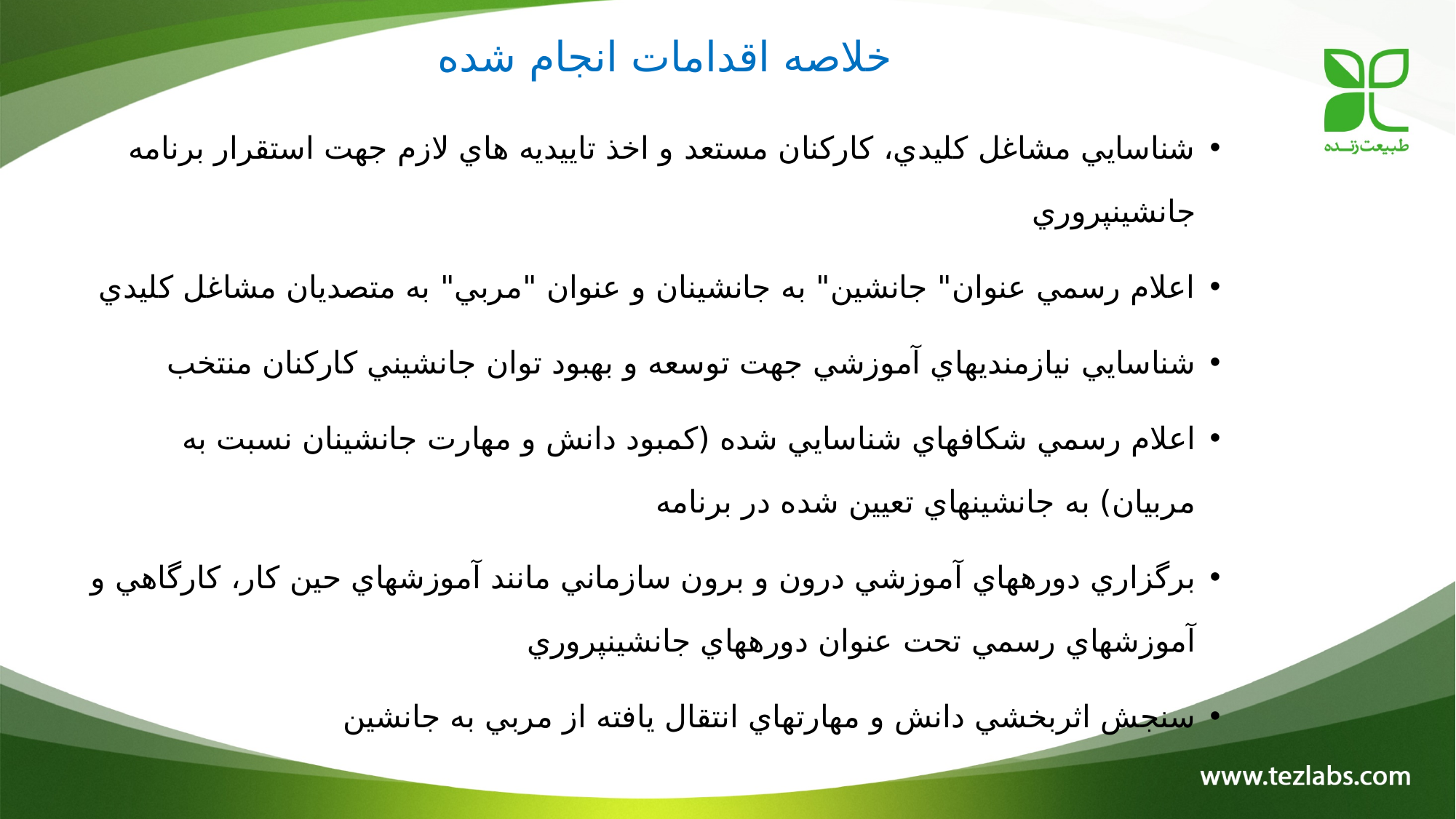

# خلاصه اقدامات انجام شده
شناسايي مشاغل کليدي، کارکنان مستعد و اخذ تاييديه هاي لازم جهت استقرار برنامه جانشين­پروري
اعلام رسمي عنوان" جانشين" به جانشينان و عنوان "مربي" به متصديان مشاغل کليدي
شناسايي نيازمندي­هاي آموزشي جهت توسعه و بهبود توان جانشيني کارکنان منتخب
اعلام رسمي شکاف­هاي شناسايي شده (کمبود دانش و مهارت جانشينان نسبت به مربيان) به جانشين­هاي تعيين شده در برنامه
برگزاري دوره­هاي آموزشي درون و برون سازماني مانند آموزش­هاي حين کار، کارگاهي و آموزش­هاي رسمي تحت عنوان دوره­هاي جانشين­پروري
سنجش اثربخشي دانش و مهارت­هاي انتقال يافته از مربي به جانشين